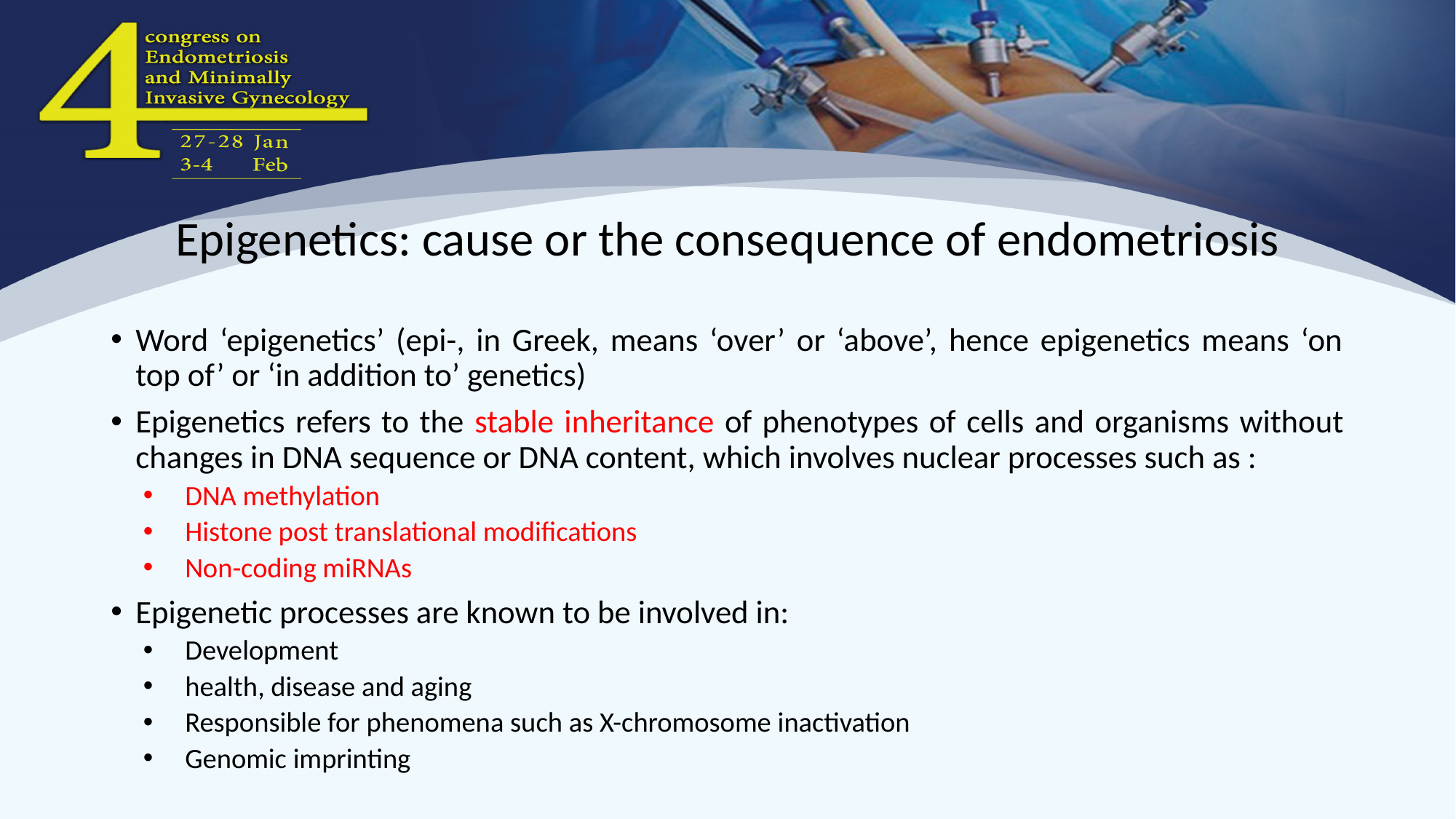

# Epigenetics: cause or the consequence of endometriosis
Word ‘epigenetics’ (epi-, in Greek, means ‘over’ or ‘above’, hence epigenetics means ‘on top of’ or ‘in addition to’ genetics)
Epigenetics refers to the stable inheritance of phenotypes of cells and organisms without changes in DNA sequence or DNA content, which involves nuclear processes such as :
DNA methylation
Histone post translational modifications
Non-coding miRNAs
Epigenetic processes are known to be involved in:
Development
health, disease and aging
Responsible for phenomena such as X-chromosome inactivation
Genomic imprinting